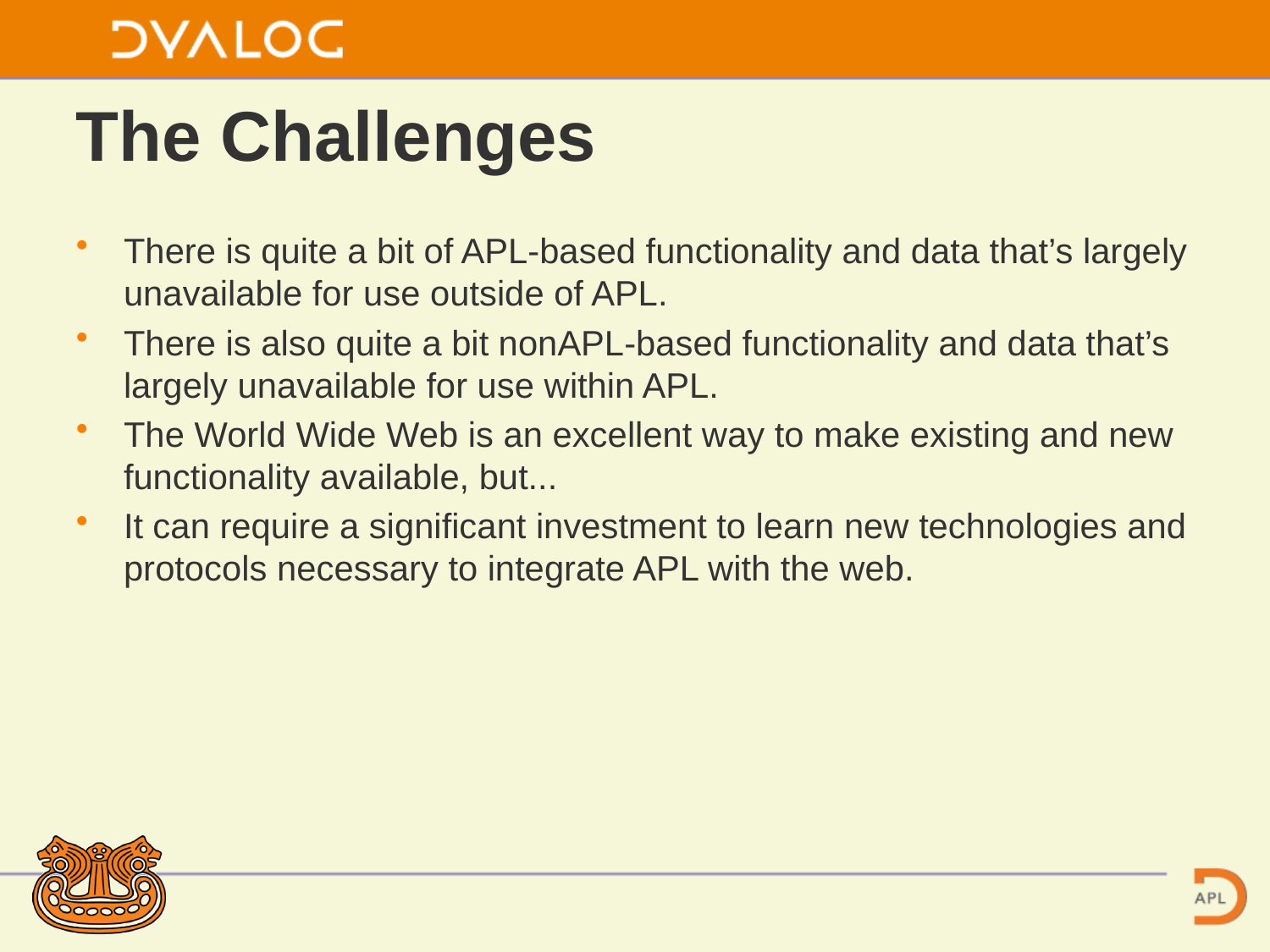

# The Challenges
There is quite a bit of APL-based functionality and data that’s largely unavailable for use outside of APL.
There is also quite a bit nonAPL-based functionality and data that’s largely unavailable for use within APL.
The World Wide Web is an excellent way to make existing and new functionality available, but...
It can require a significant investment to learn new technologies and protocols necessary to integrate APL with the web.